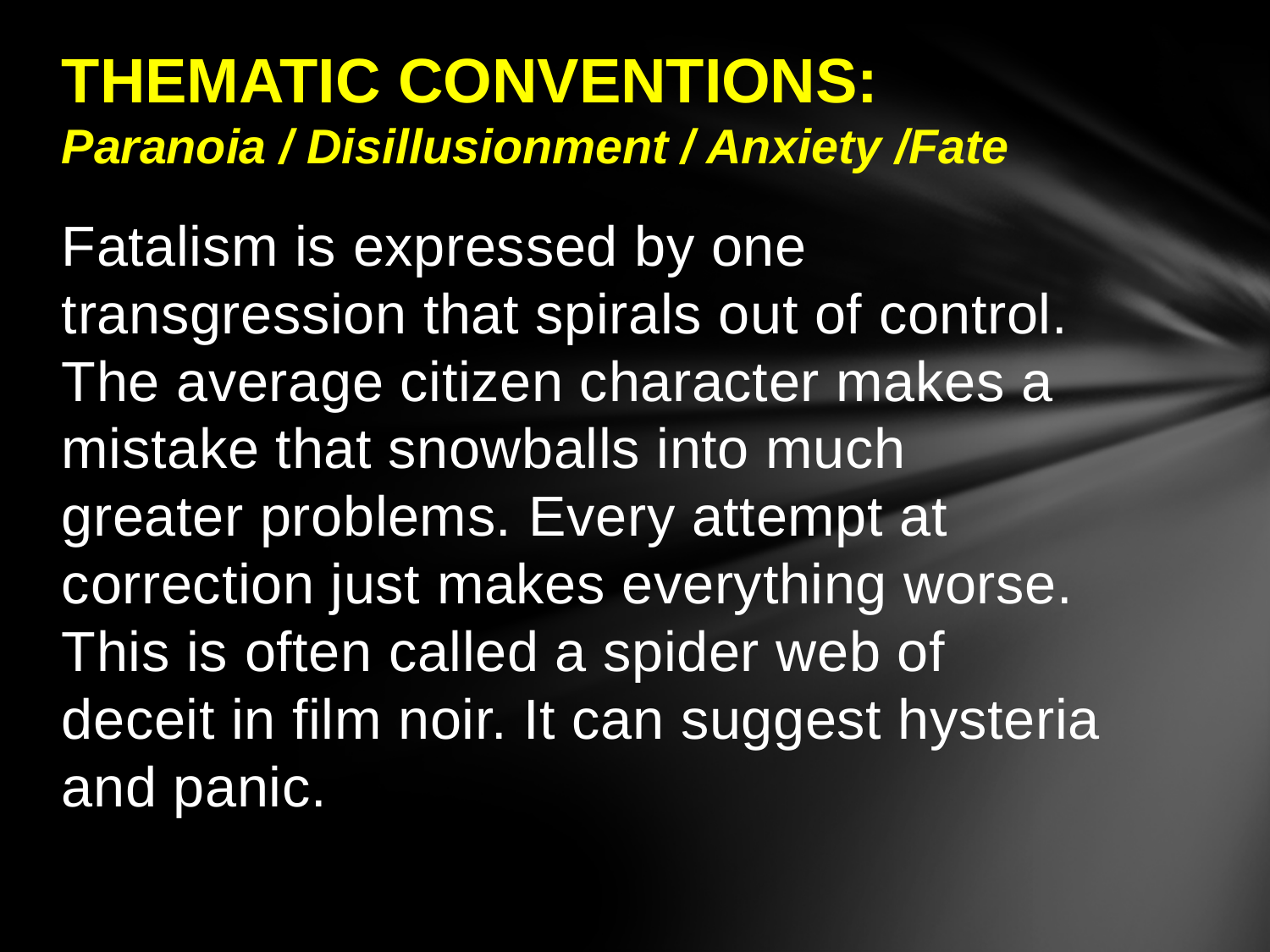

# THEMATIC CONVENTIONS: Paranoia / Disillusionment / Anxiety /Fate
Fatalism is expressed by one transgression that spirals out of control.  The average citizen character makes a mistake that snowballs into much greater problems. Every attempt at correction just makes everything worse. This is often called a spider web of deceit in film noir. It can suggest hysteria and panic.